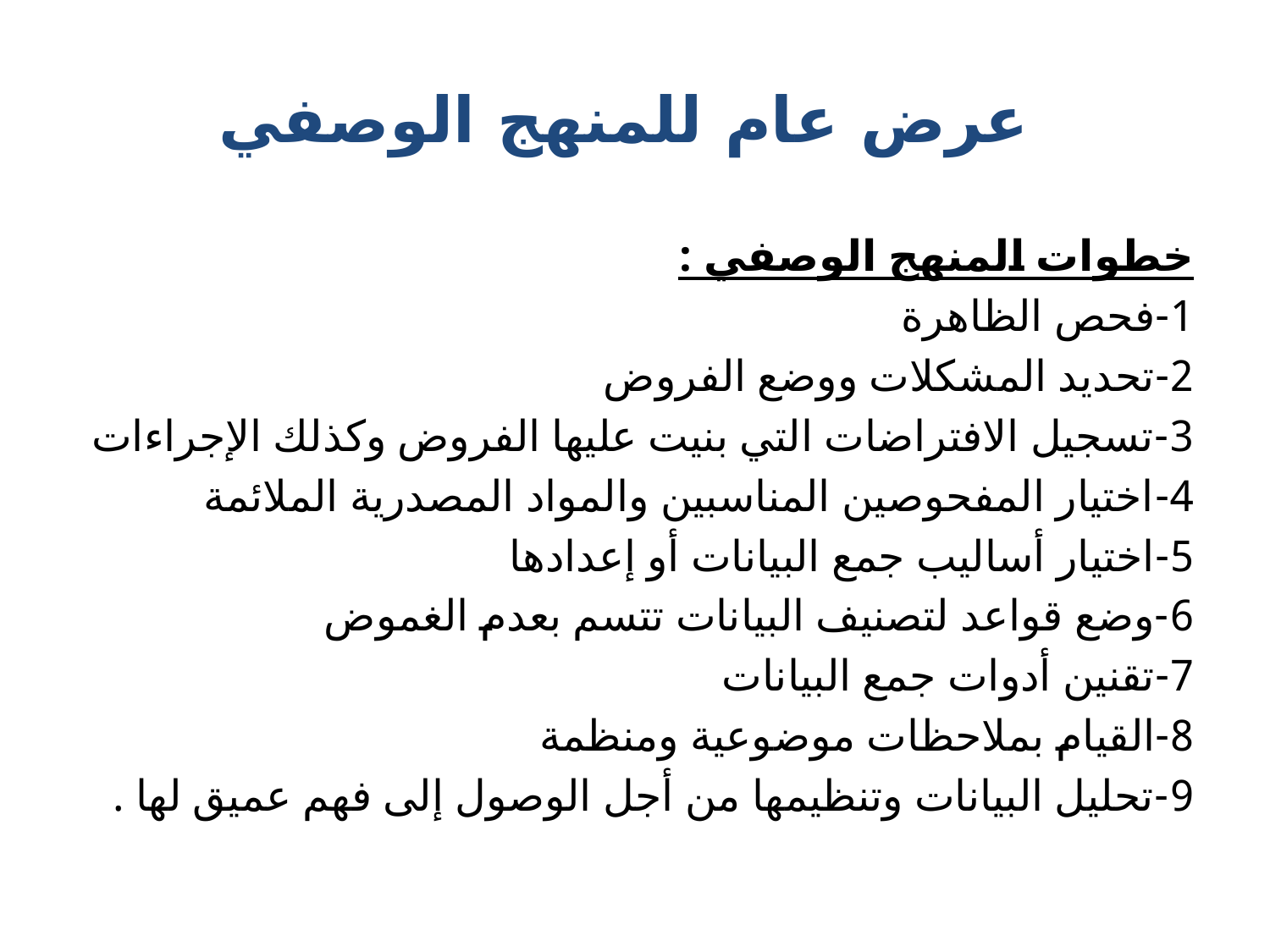

# عرض عام للمنهج الوصفي
خطوات المنهج الوصفي :
1-فحص الظاهرة
2-تحديد المشكلات ووضع الفروض
3-تسجيل الافتراضات التي بنيت عليها الفروض وكذلك الإجراءات
4-اختيار المفحوصين المناسبين والمواد المصدرية الملائمة
5-اختيار أساليب جمع البيانات أو إعدادها
6-وضع قواعد لتصنيف البيانات تتسم بعدم الغموض
7-تقنين أدوات جمع البيانات
8-القيام بملاحظات موضوعية ومنظمة
9-تحليل البيانات وتنظيمها من أجل الوصول إلى فهم عميق لها .